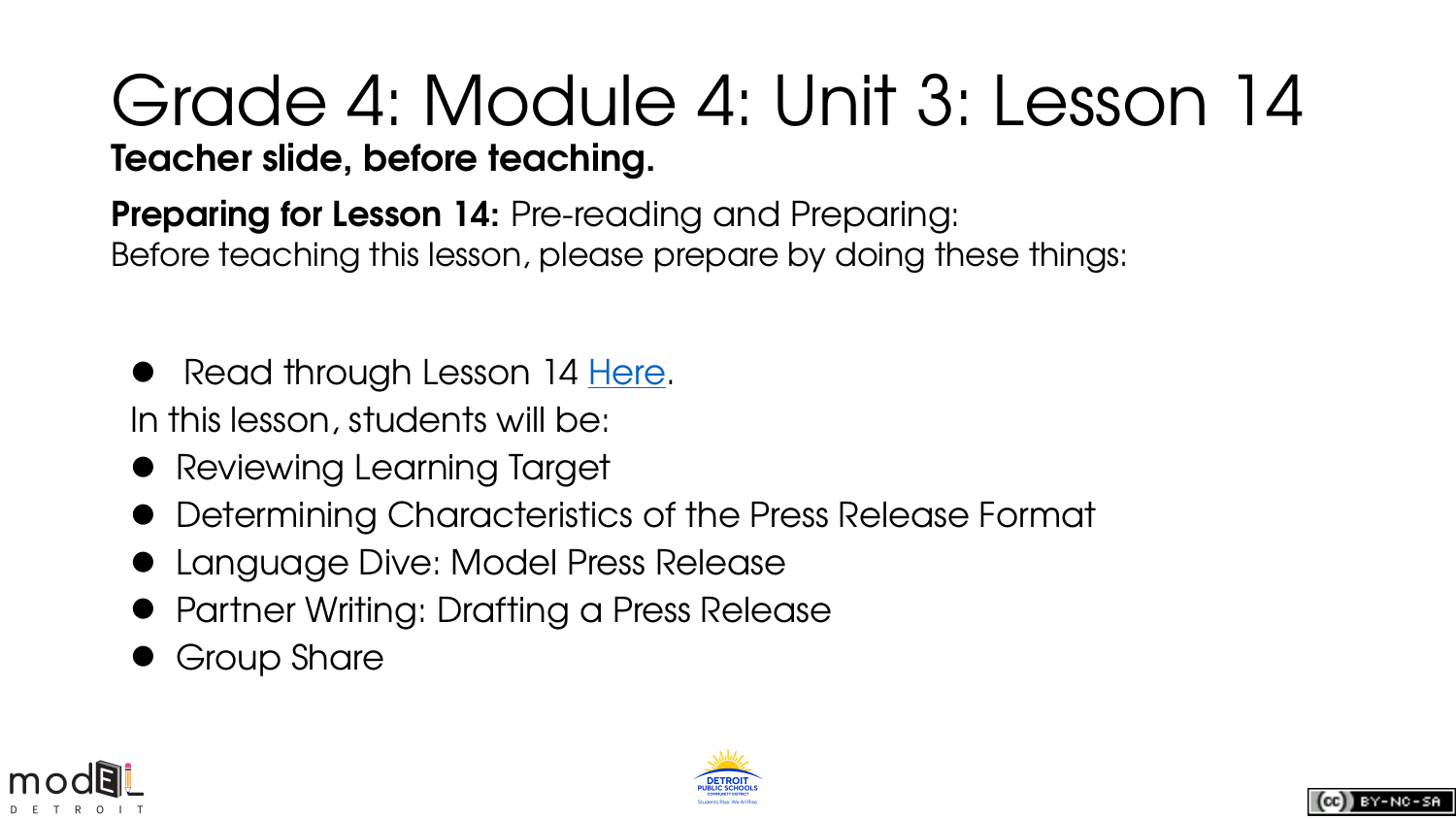

# Grade 4: Module 4: Unit 3: Lesson 14
Teacher slide, before teaching.
Preparing for Lesson 14: Pre-reading and Preparing:
Before teaching this lesson, please prepare by doing these things:

Read through Lesson 14 Here.
In this lesson, students will be:
Reviewing Learning Target
Determining Characteristics of the Press Release Format
Language Dive: Model Press Release
Partner Writing: Drafting a Press Release
Group Share